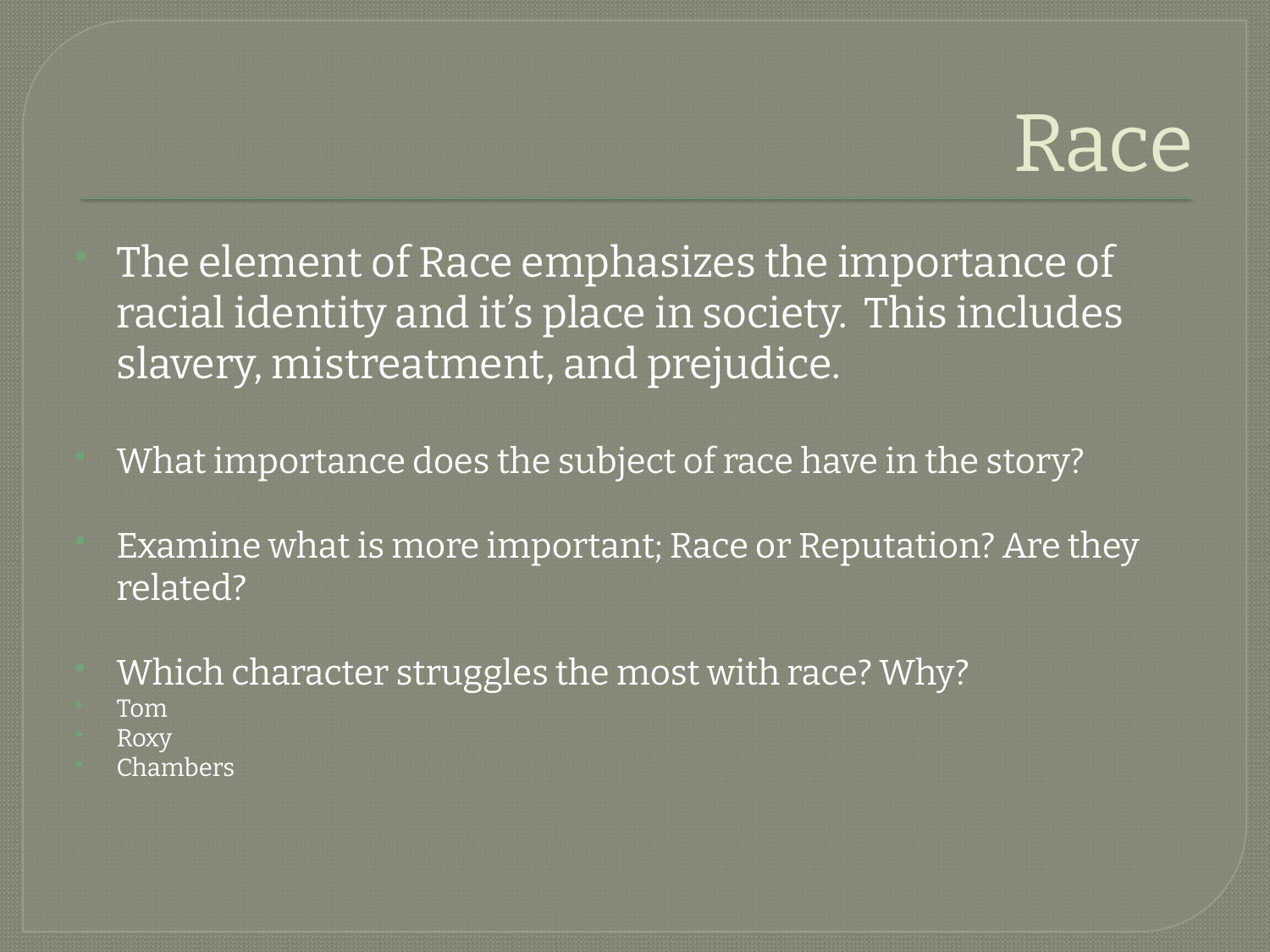

# Race
The element of Race emphasizes the importance of racial identity and it’s place in society.  This includes slavery, mistreatment, and prejudice.

What importance does the subject of race have in the story?

Examine what is more important; Race or Reputation? Are they related?

Which character struggles the most with race? Why?
Tom
Roxy
Chambers